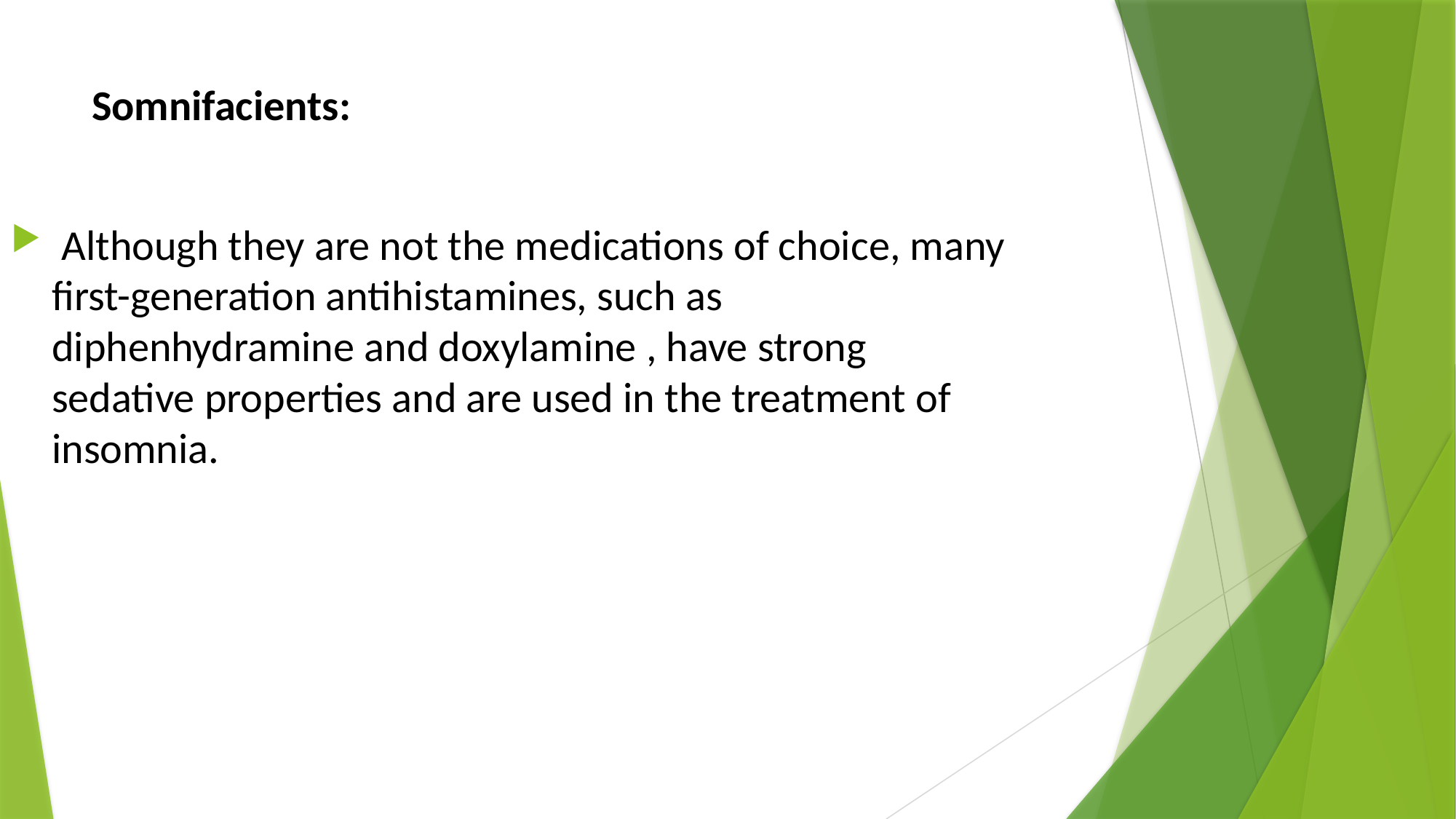

# Somnifacients:
 Although they are not the medications of choice, many first-generation antihistamines, such as diphenhydramine and doxylamine , have strong sedative properties and are used in the treatment of insomnia.